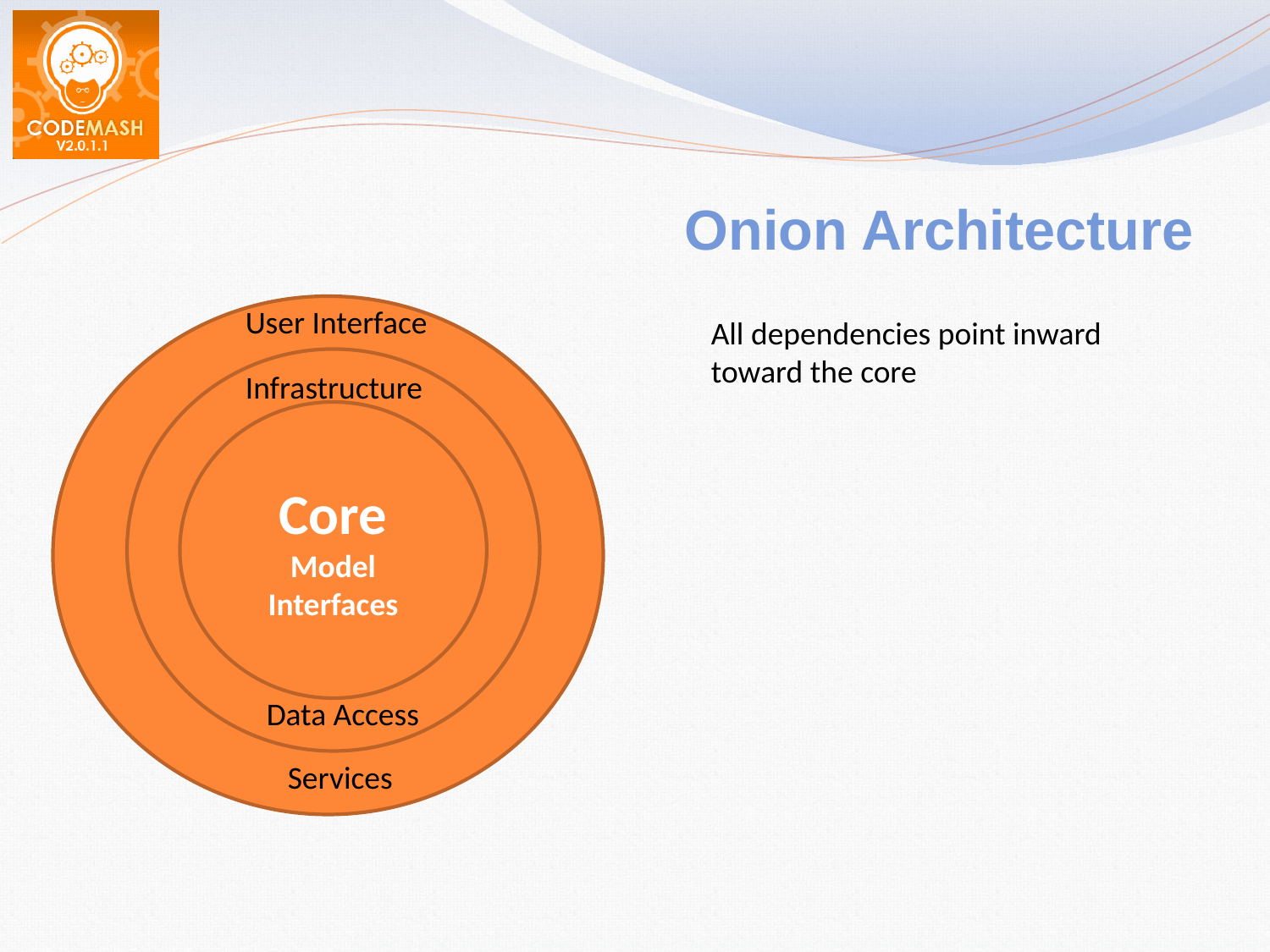

# Onion Architecture

User Interface
All dependencies point inward toward the core

Infrastructure
Core
Model
Interfaces
Data Access
Services